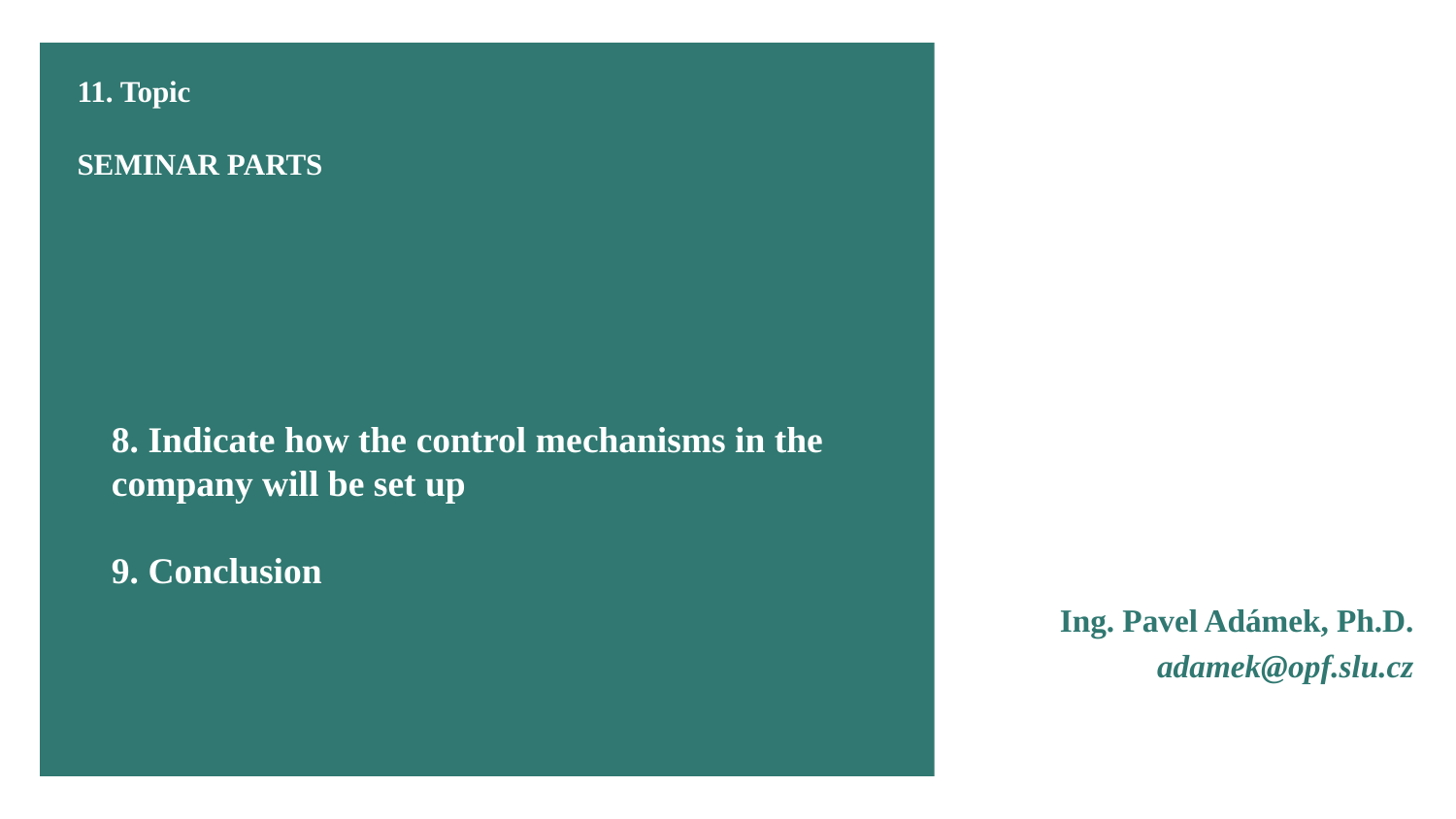

11. Topic
SEMINAR PARTS
8. Indicate how the control mechanisms in the company will be set up

9. Conclusion

Ing. Pavel Adámek, Ph.D.
adamek@opf.slu.cz